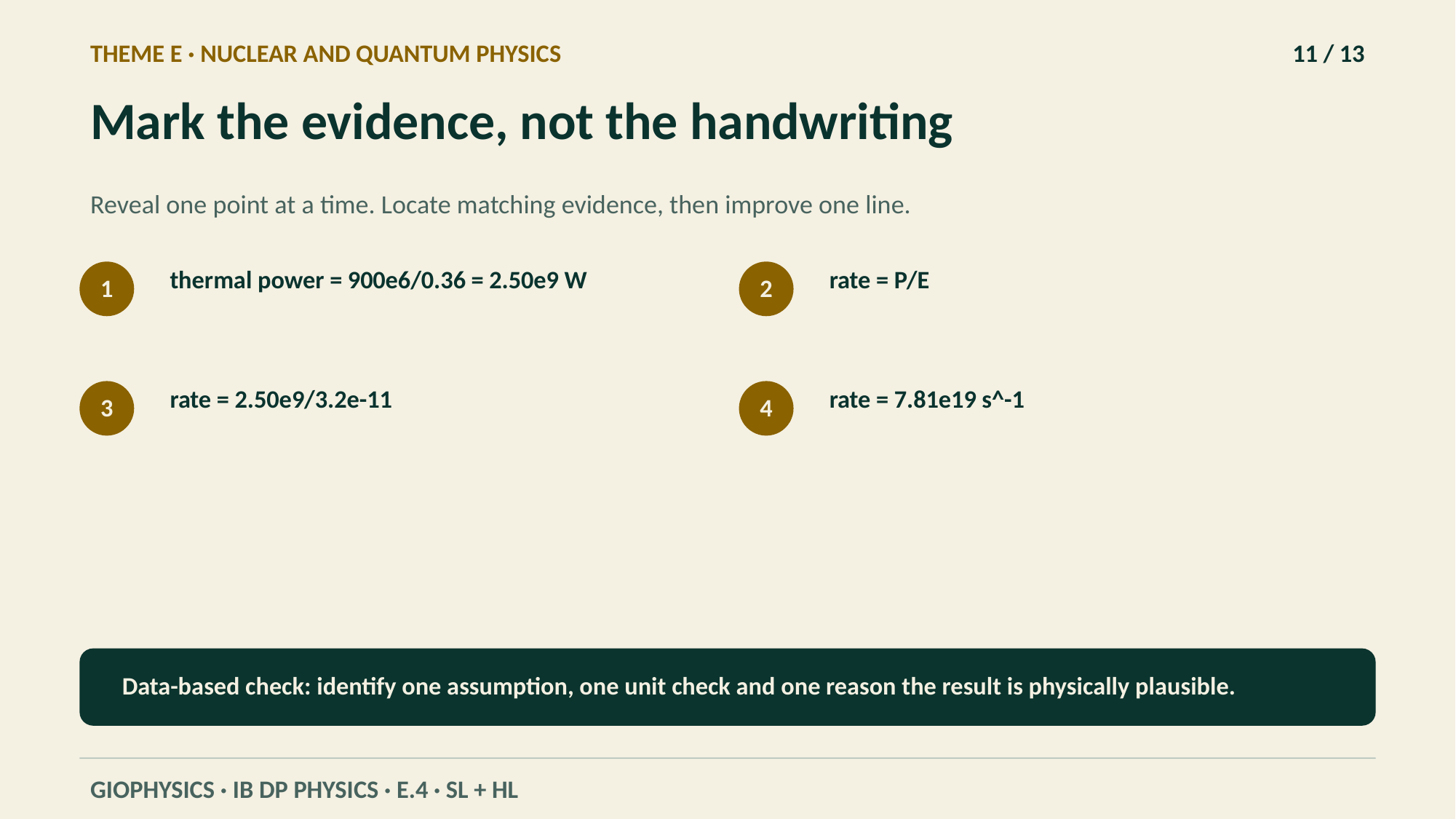

THEME E · NUCLEAR AND QUANTUM PHYSICS
11 / 13
Mark the evidence, not the handwriting
Reveal one point at a time. Locate matching evidence, then improve one line.
thermal power = 900e6/0.36 = 2.50e9 W
rate = P/E

1
2
rate = 2.50e9/3.2e-11
rate = 7.81e19 s^-1

3
4

Data-based check: identify one assumption, one unit check and one reason the result is physically plausible.

GIOPHYSICS · IB DP PHYSICS · E.4 · SL + HL